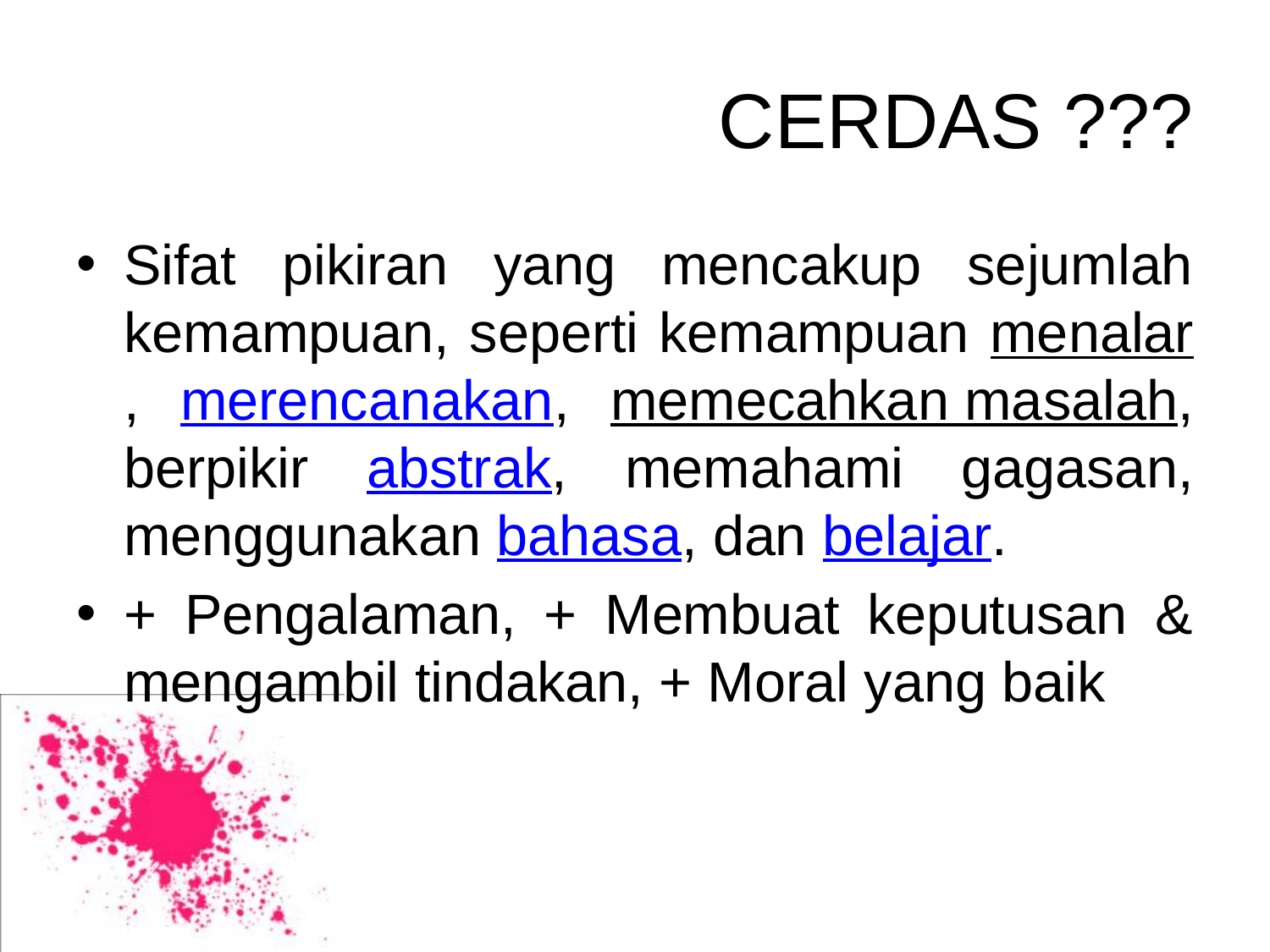

# CERDAS ???
Sifat pikiran yang mencakup sejumlah kemampuan, seperti kemampuan menalar, merencanakan, memecahkan masalah, berpikir abstrak, memahami gagasan, menggunakan bahasa, dan belajar.
+ Pengalaman, + Membuat keputusan & mengambil tindakan, + Moral yang baik